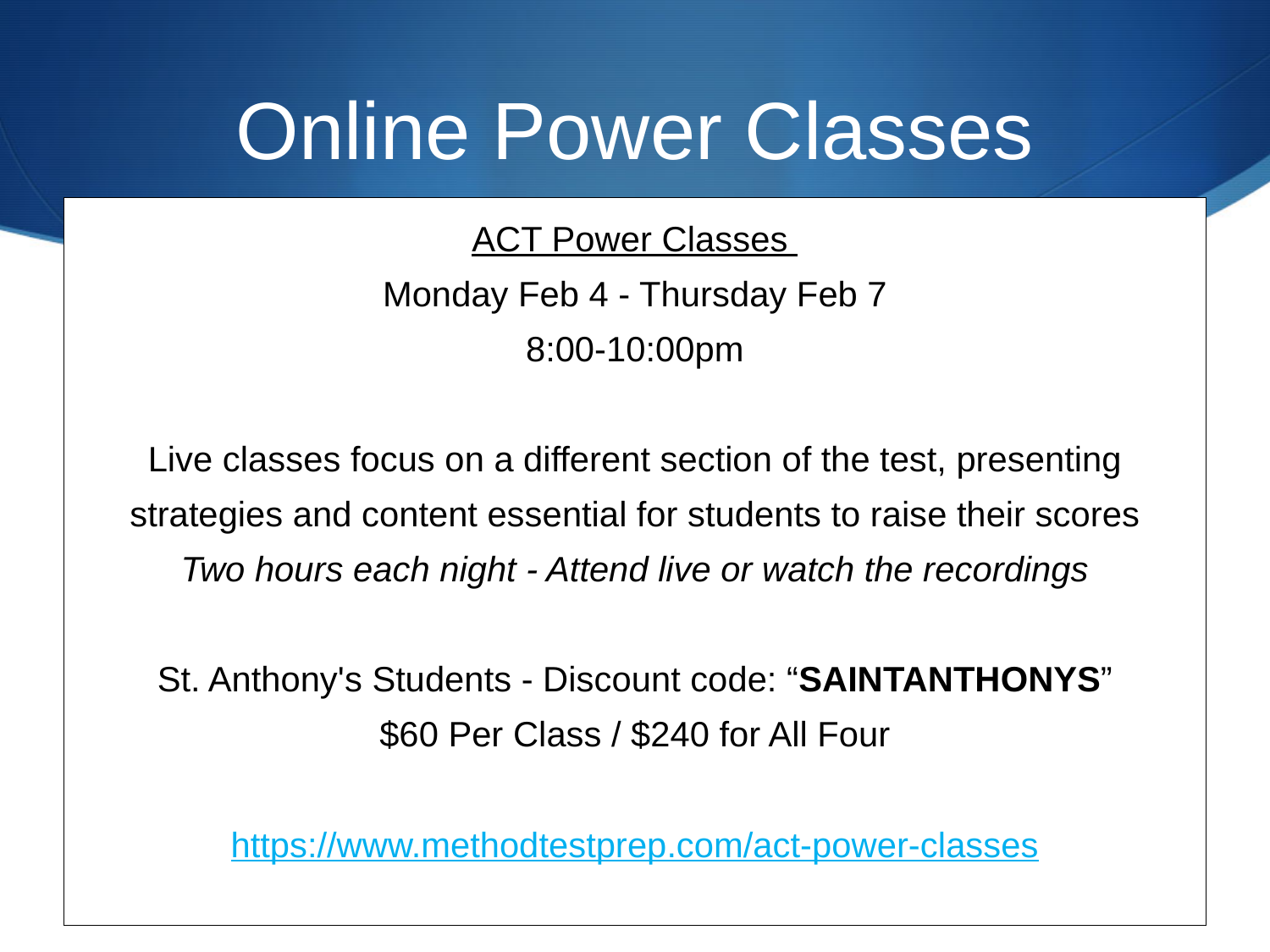

# Online Power Classes
ACT Power Classes
Monday Feb 4 - Thursday Feb 7
8:00-10:00pm

Live classes focus on a different section of the test, presenting strategies and content essential for students to raise their scores
Two hours each night - Attend live or watch the recordings

St. Anthony's Students - Discount code: “SAINTANTHONYS”
$60 Per Class / $240 for All Four

https://www.methodtestprep.com/act-power-classes